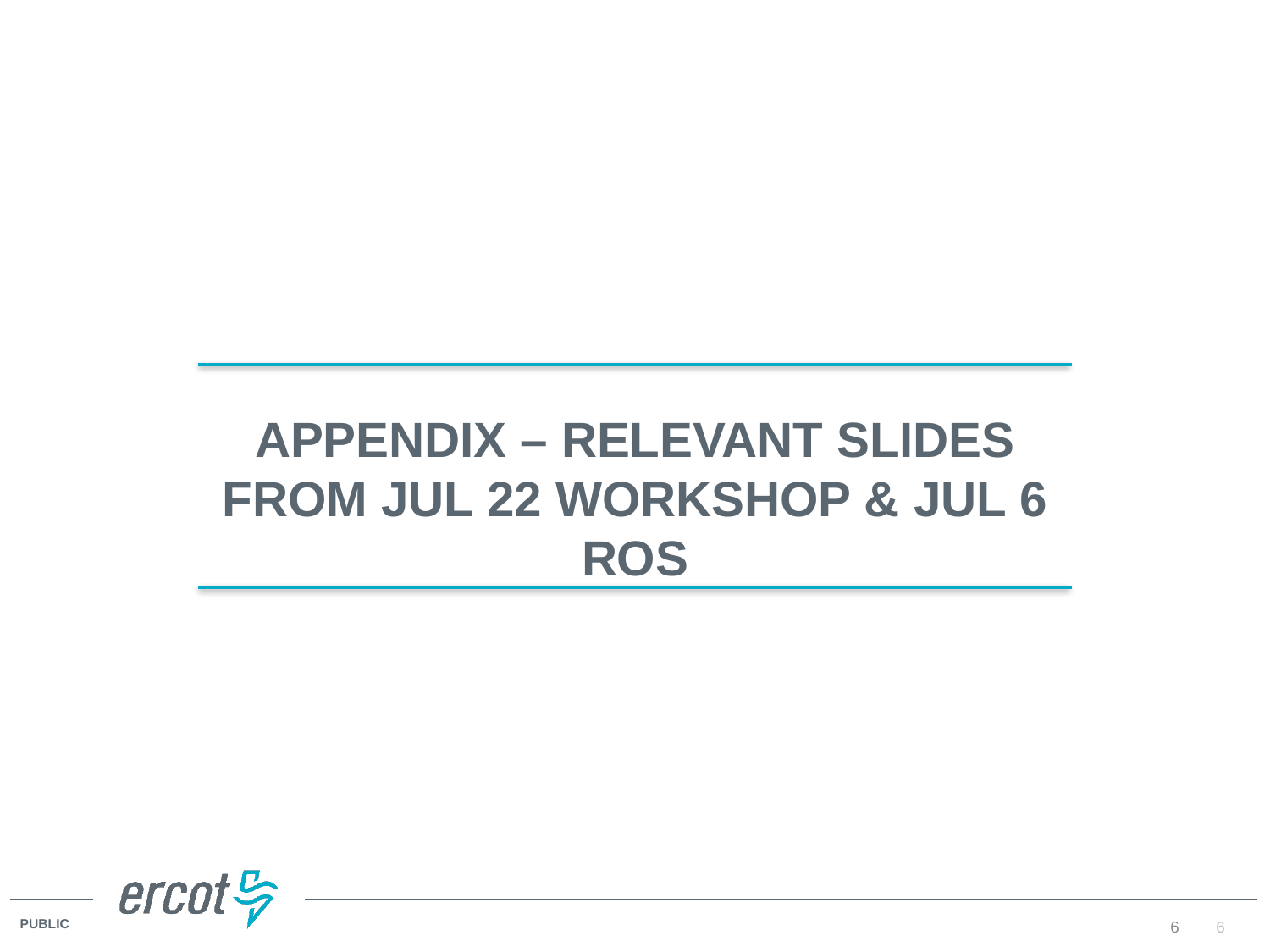

Appendix – Relevant Slides from Jul 22 Workshop & Jul 6 ROS
6